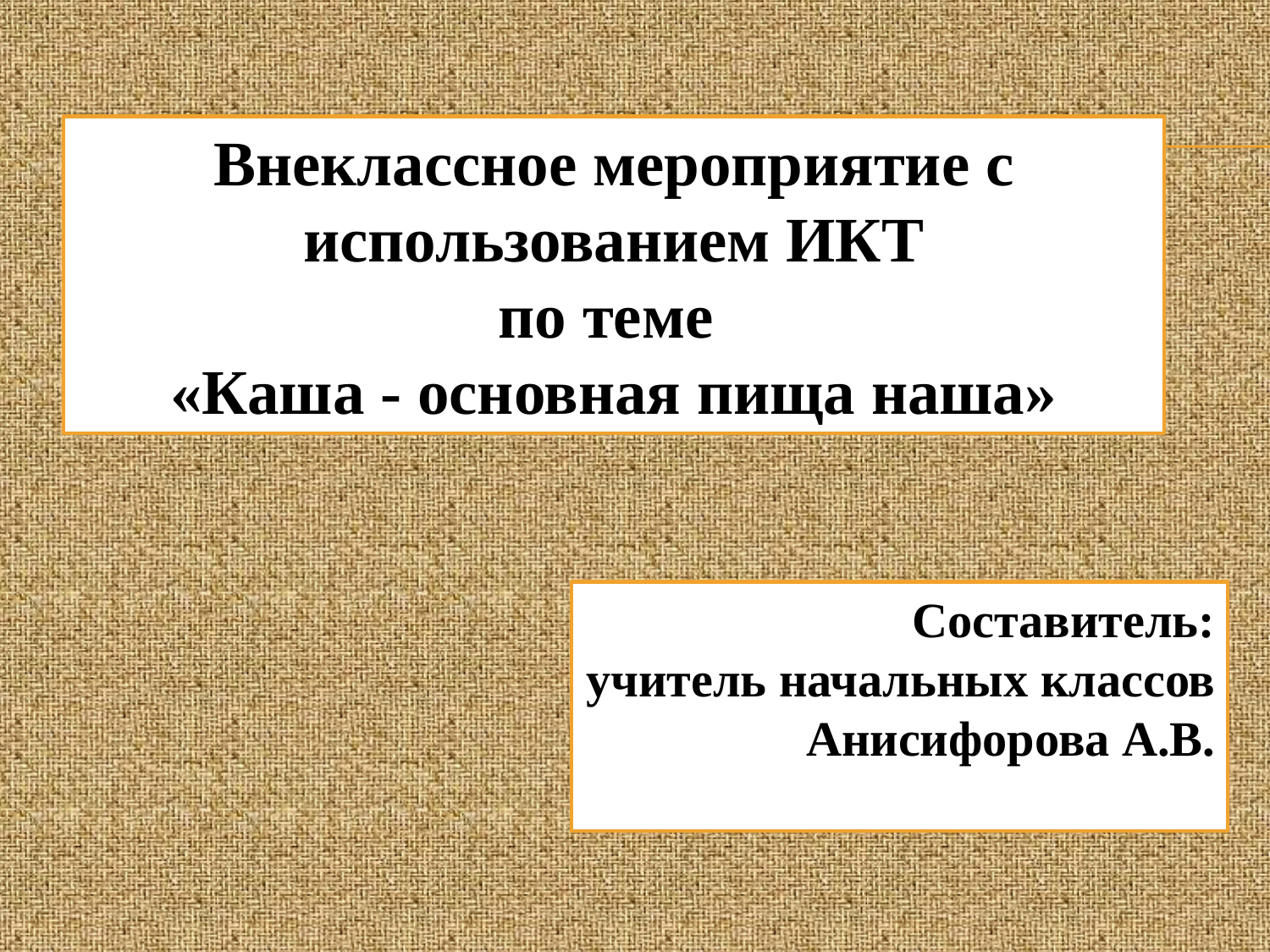

Внеклассное мероприятие с использованием ИКТ
по теме
«Каша - основная пища наша»
Составитель:
учитель начальных классов
Анисифорова А.В.